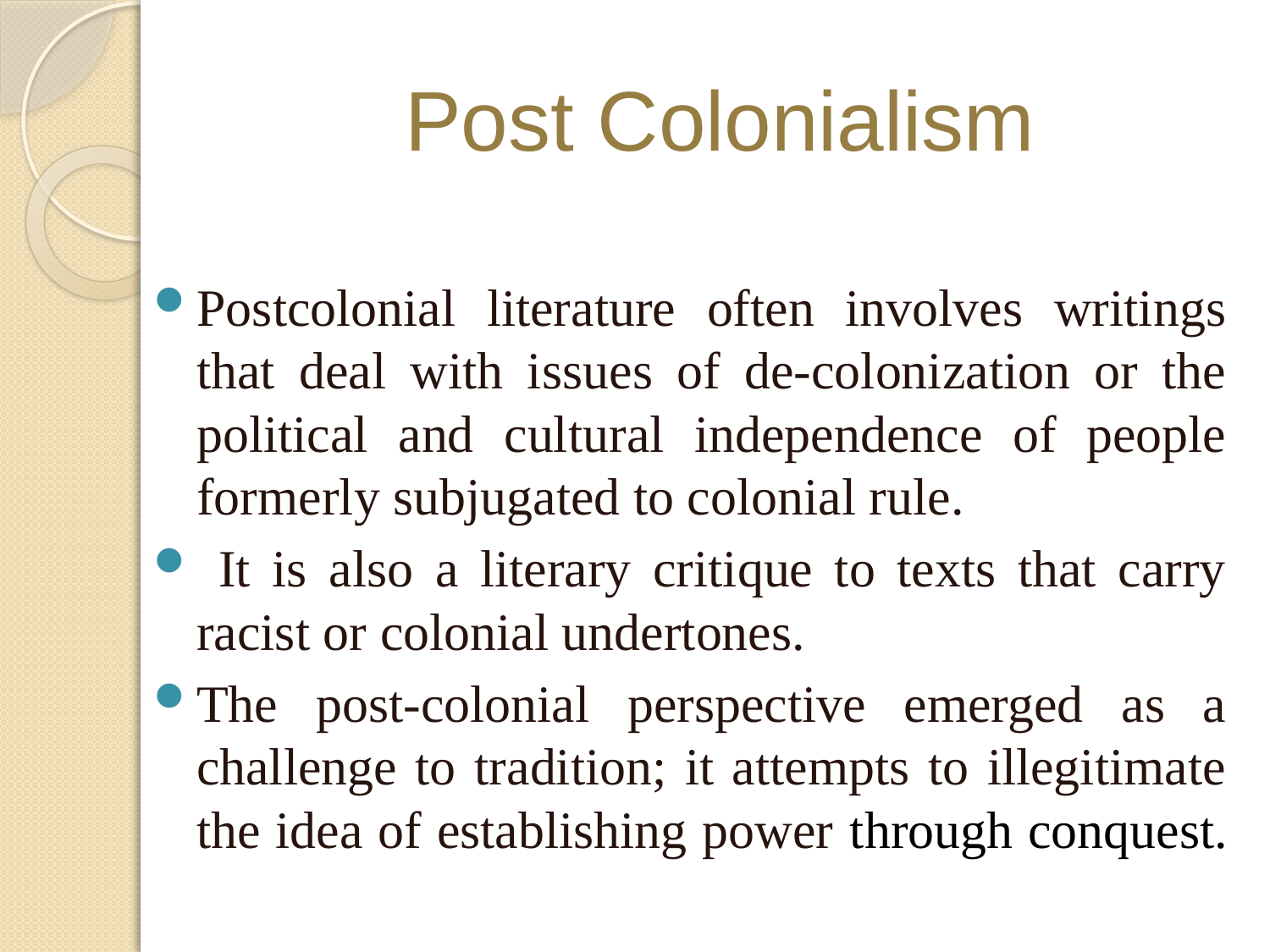

# Post Colonialism

Postcolonial literature often involves writings that deal with issues of de-colonization or the political and cultural independence of people formerly subjugated to colonial rule.
 It is also a literary critique to texts that carry racist or colonial undertones.
The post-colonial perspective emerged as a challenge to tradition; it attempts to illegitimate the idea of establishing power through conquest.